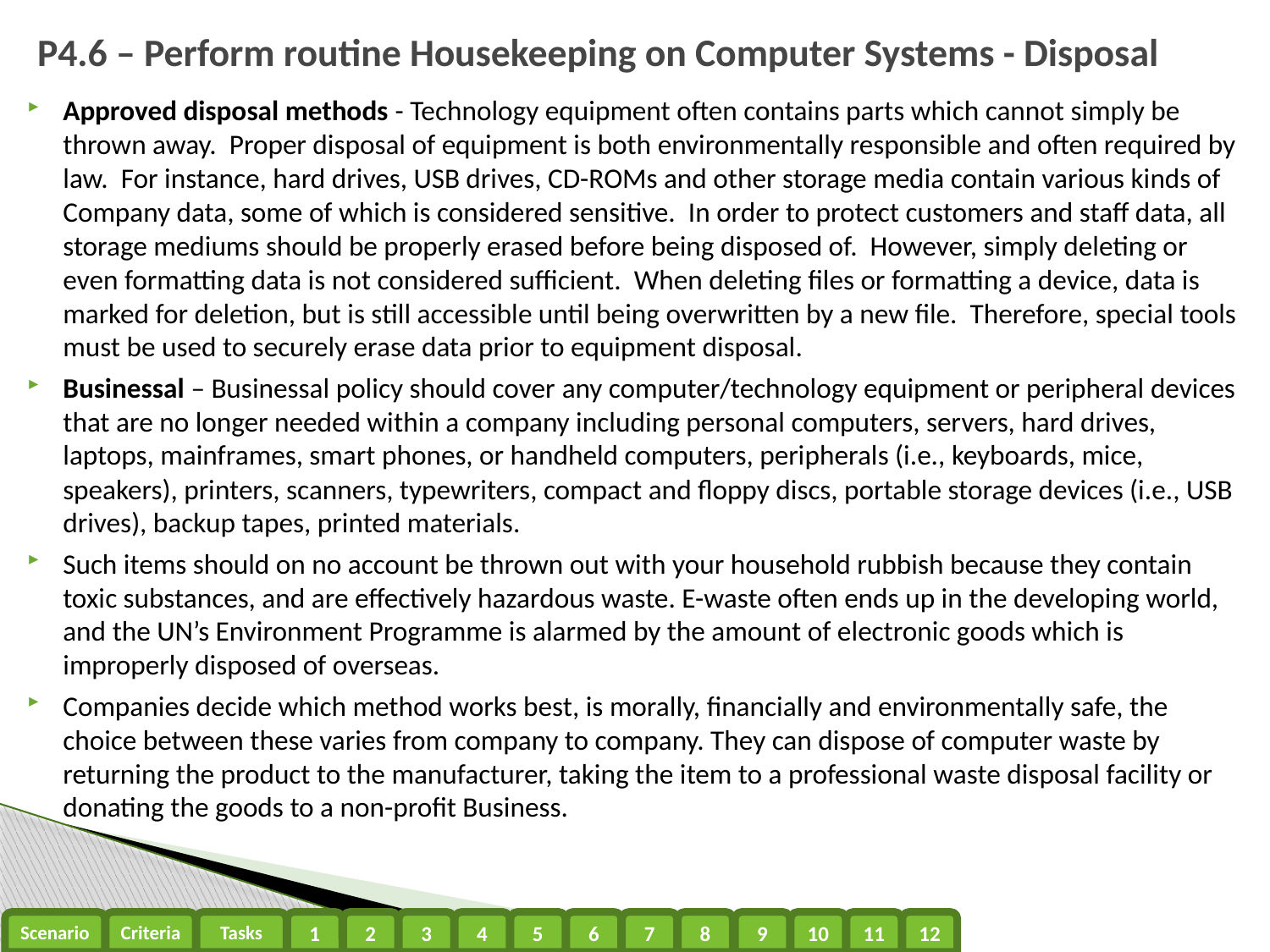

# P4.6 – Perform routine Housekeeping on Computer Systems - Disposal
Approved disposal methods - Technology equipment often contains parts which cannot simply be thrown away.  Proper disposal of equipment is both environmentally responsible and often required by law.  For instance, hard drives, USB drives, CD-ROMs and other storage media contain various kinds of Company data, some of which is considered sensitive.  In order to protect customers and staff data, all storage mediums should be properly erased before being disposed of.  However, simply deleting or even formatting data is not considered sufficient.  When deleting files or formatting a device, data is marked for deletion, but is still accessible until being overwritten by a new file.  Therefore, special tools must be used to securely erase data prior to equipment disposal.
Businessal – Businessal policy should cover any computer/technology equipment or peripheral devices that are no longer needed within a company including personal computers, servers, hard drives, laptops, mainframes, smart phones, or handheld computers, peripherals (i.e., keyboards, mice, speakers), printers, scanners, typewriters, compact and floppy discs, portable storage devices (i.e., USB drives), backup tapes, printed materials.
Such items should on no account be thrown out with your household rubbish because they contain toxic substances, and are effectively hazardous waste. E-waste often ends up in the developing world, and the UN’s Environment Programme is alarmed by the amount of electronic goods which is improperly disposed of overseas.
Companies decide which method works best, is morally, financially and environmentally safe, the choice between these varies from company to company. They can dispose of computer waste by returning the product to the manufacturer, taking the item to a professional waste disposal facility or donating the goods to a non-profit Business.